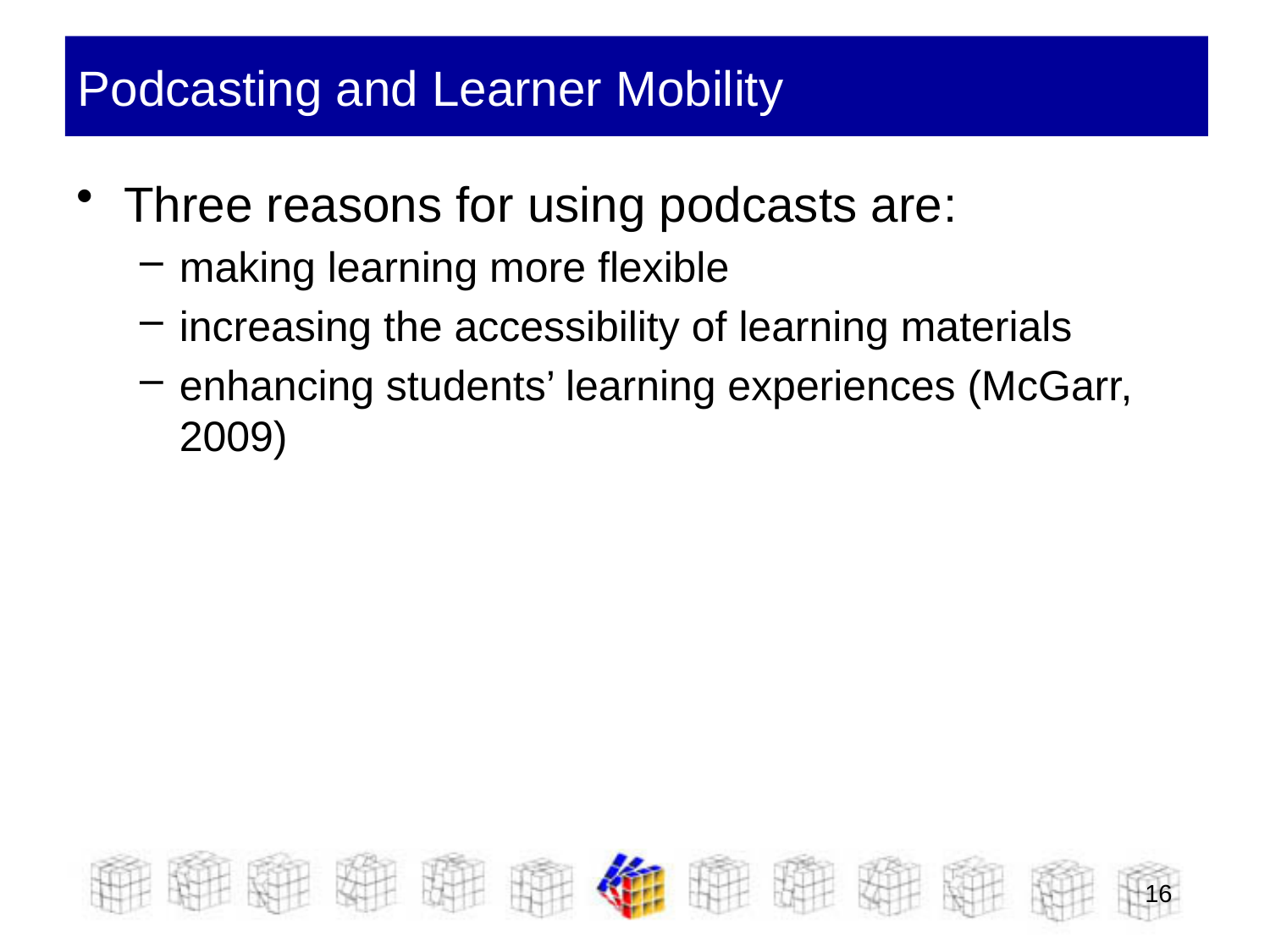

# Podcasting and Learner Mobility
Three reasons for using podcasts are:
making learning more flexible
increasing the accessibility of learning materials
enhancing students’ learning experiences (McGarr, 2009)
16